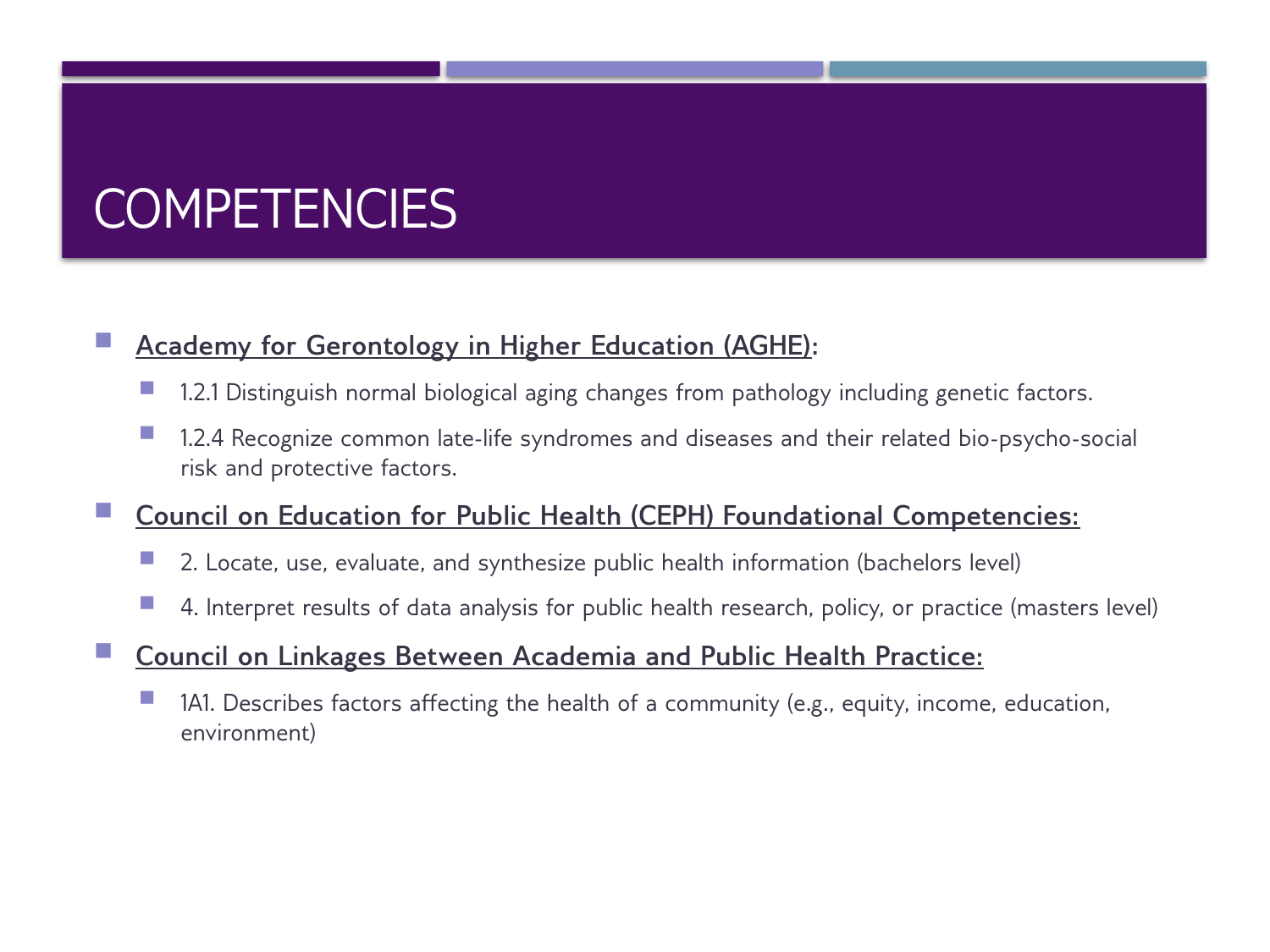

# COMPETENCIES
Academy for Gerontology in Higher Education (AGHE):
1.2.1 Distinguish normal biological aging changes from pathology including genetic factors.
1.2.4 Recognize common late-life syndromes and diseases and their related bio-psycho-social risk and protective factors.
Council on Education for Public Health (CEPH) Foundational Competencies:
2. Locate, use, evaluate, and synthesize public health information (bachelors level)
4. Interpret results of data analysis for public health research, policy, or practice (masters level)
Council on Linkages Between Academia and Public Health Practice:
1A1. Describes factors affecting the health of a community (e.g., equity, income, education, environment)